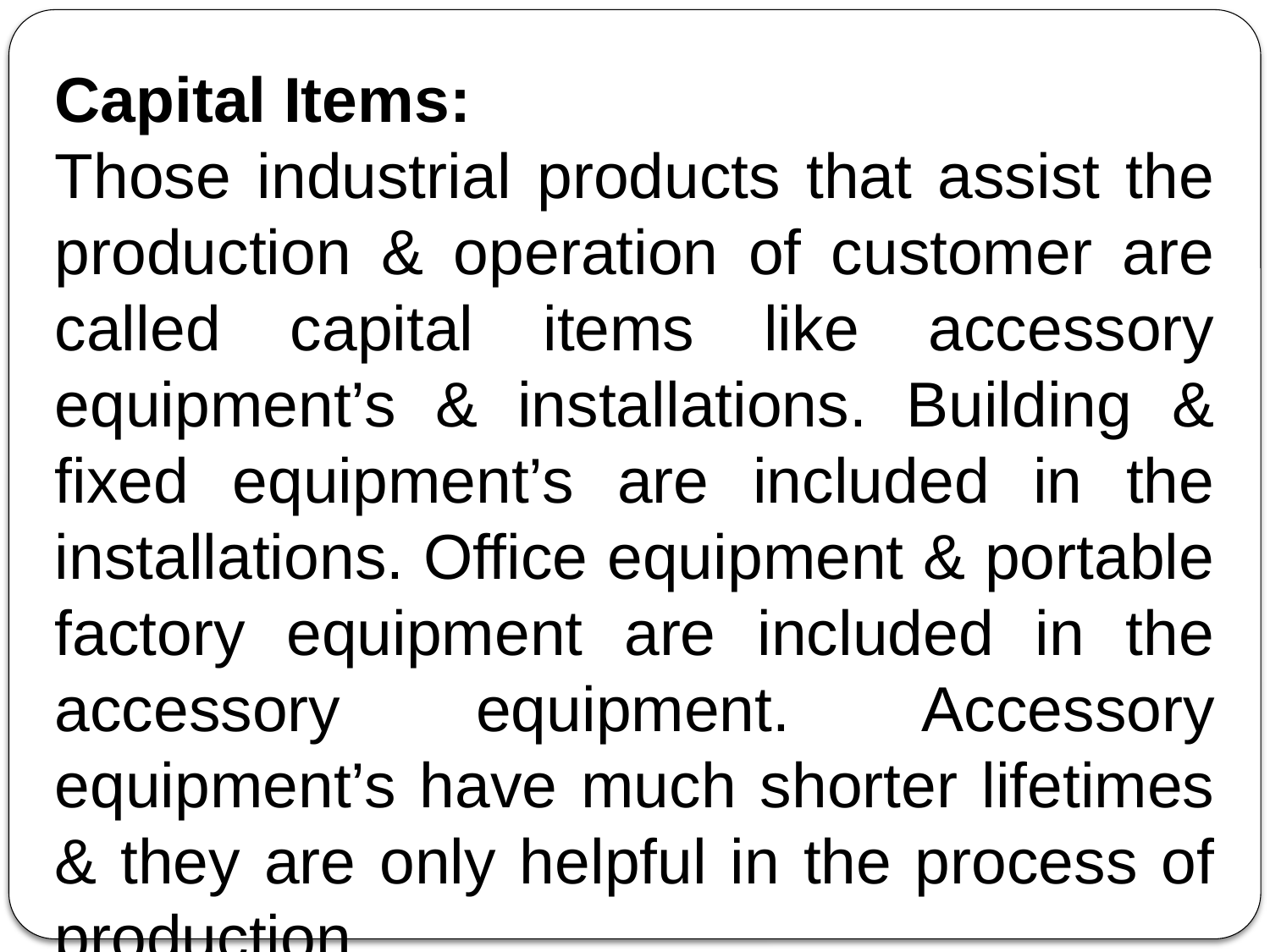

Capital Items:
Those industrial products that assist the production & operation of customer are called capital items like accessory equipment’s & installations. Building & fixed equipment’s are included in the installations. Office equipment & portable factory equipment are included in the accessory equipment. Accessory equipment’s have much shorter lifetimes & they are only helpful in the process of production.